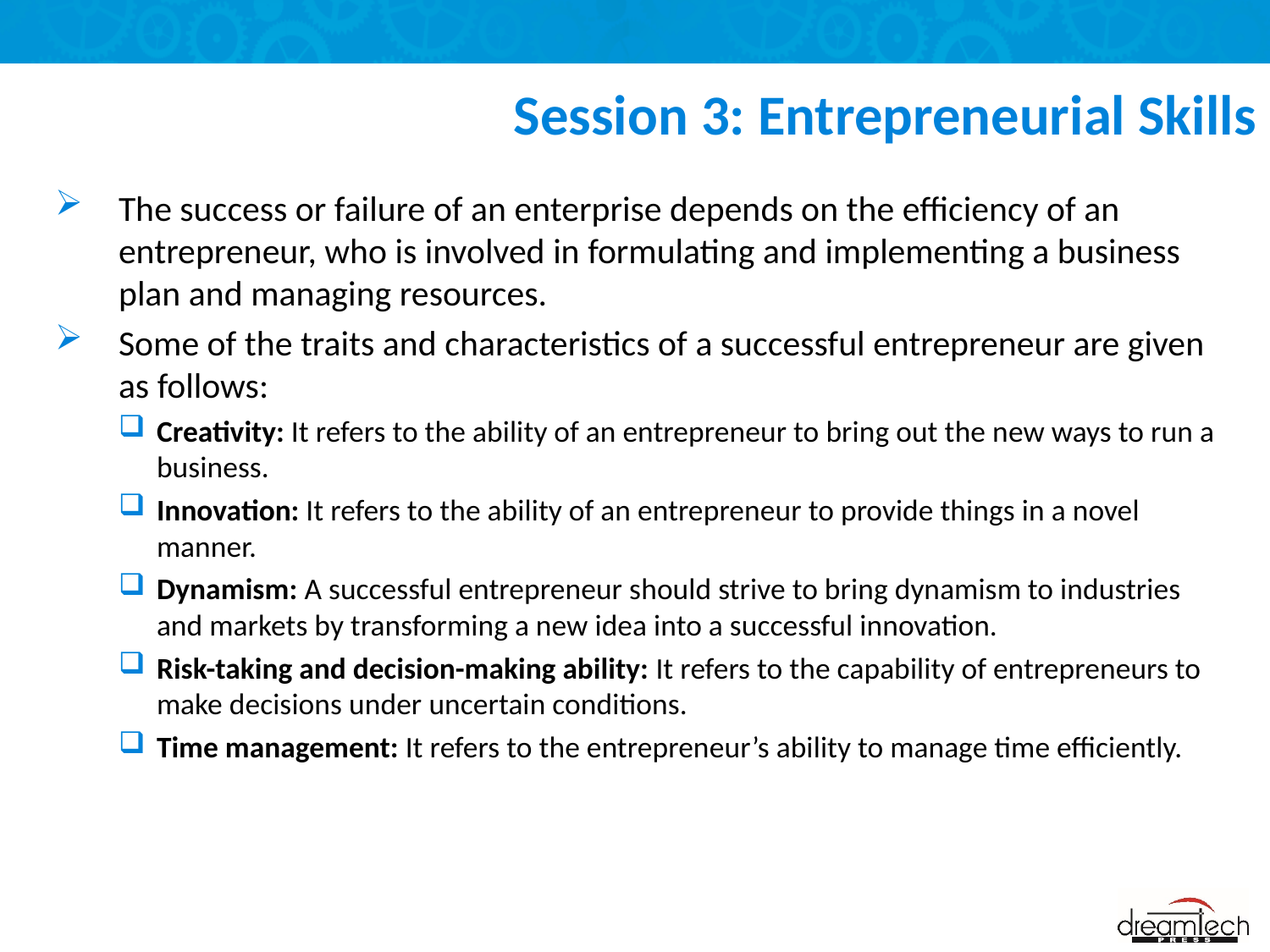

# Session 3: Entrepreneurial Skills
The success or failure of an enterprise depends on the efficiency of an entrepreneur, who is involved in formulating and implementing a business plan and managing resources.
Some of the traits and characteristics of a successful entrepreneur are given as follows:
Creativity: It refers to the ability of an entrepreneur to bring out the new ways to run a business.
Innovation: It refers to the ability of an entrepreneur to provide things in a novel manner.
Dynamism: A successful entrepreneur should strive to bring dynamism to industries and markets by transforming a new idea into a successful innovation.
Risk-taking and decision-making ability: It refers to the capability of entrepreneurs to make decisions under uncertain conditions.
Time management: It refers to the entrepreneur’s ability to manage time efficiently.